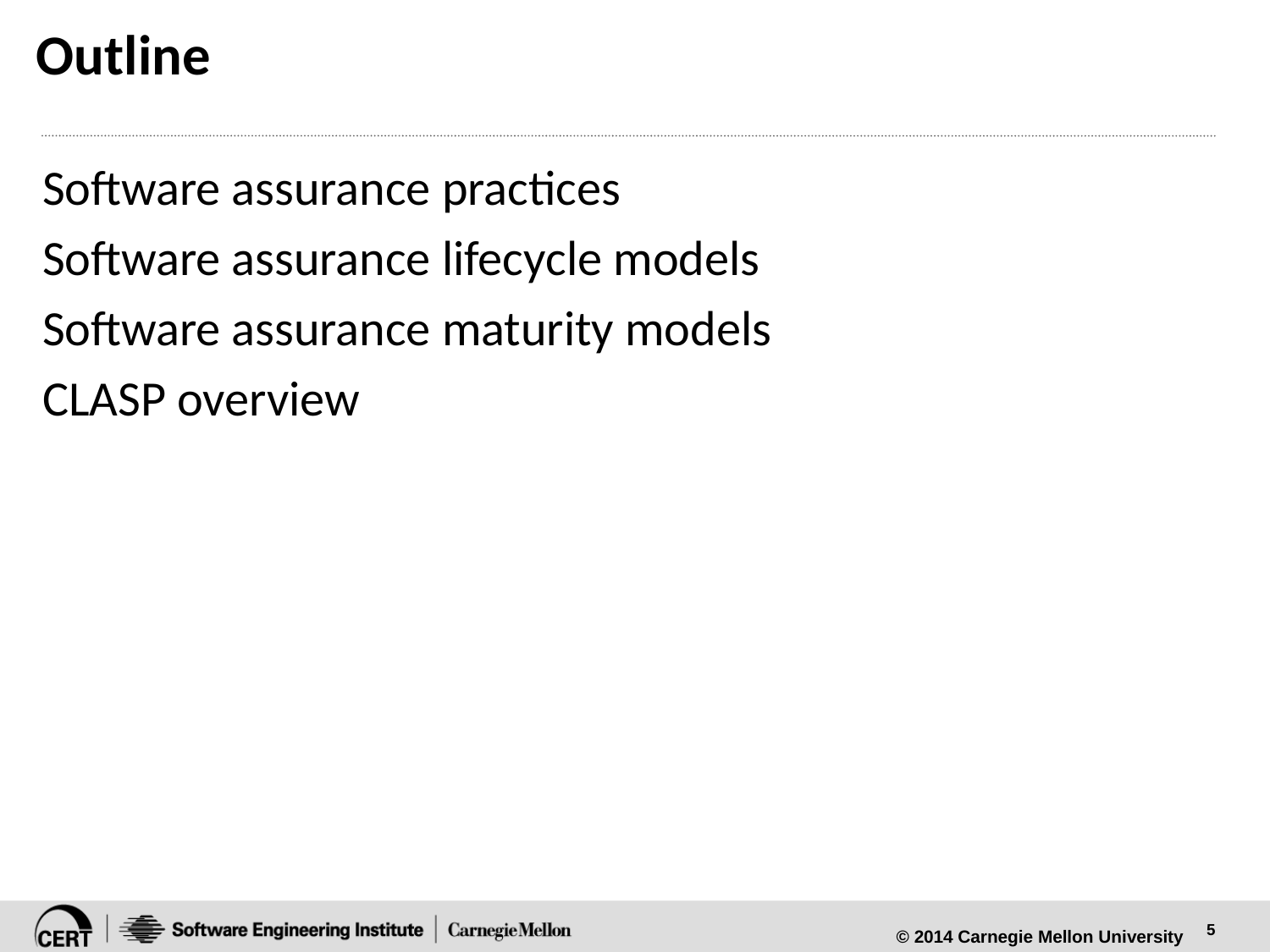

# Outline
Software assurance practices
Software assurance lifecycle models
Software assurance maturity models
CLASP overview